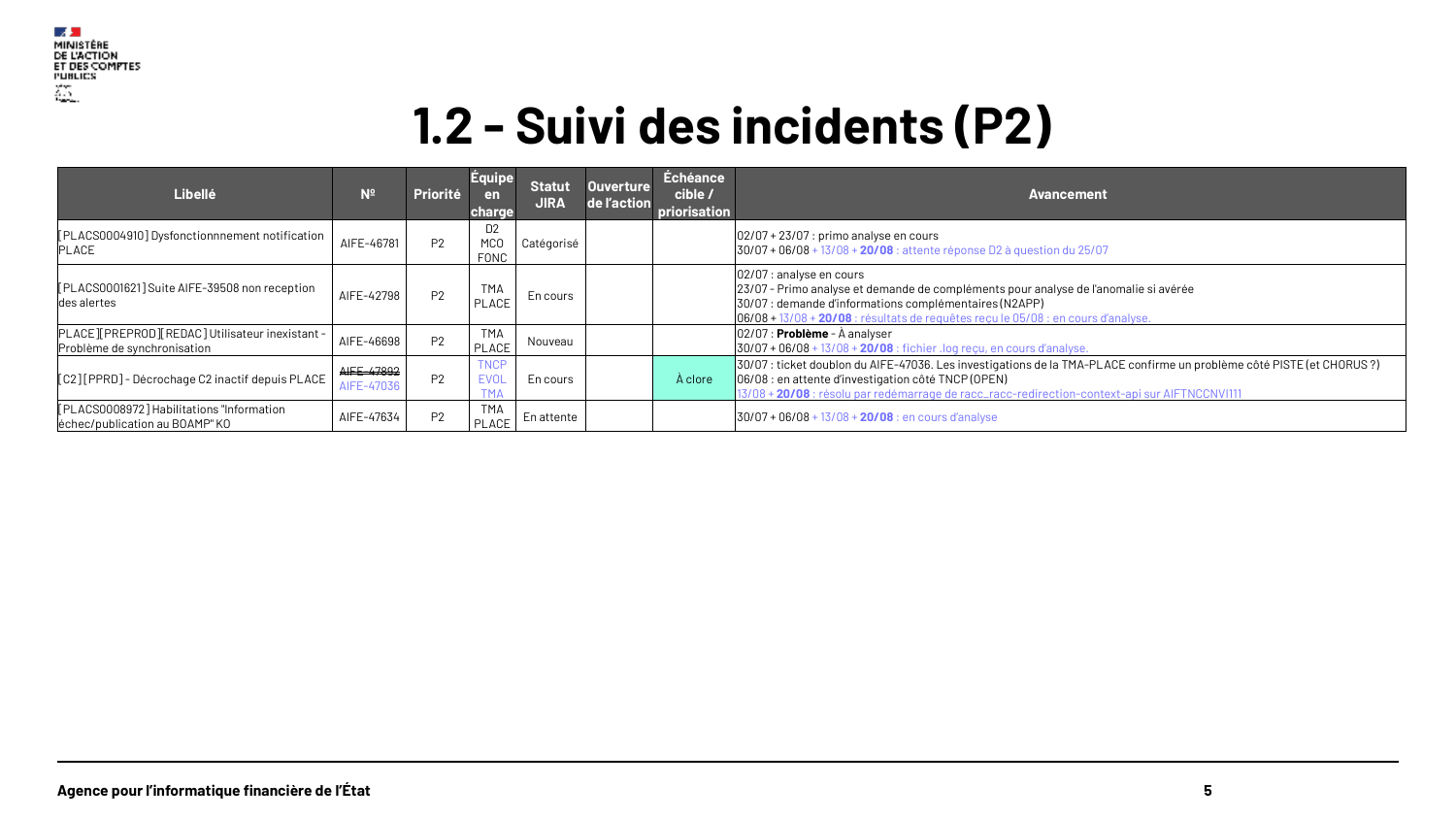

# 1.2 - Suivi des incidents (P2)
| Libellé | Nº | Priorité | Équipe en charge | Statut JIRA | Ouverture de l’action | Échéance cible / priorisation | Avancement |
| --- | --- | --- | --- | --- | --- | --- | --- |
| [PLACS0004910] Dysfonctionnnement notification PLACE | AIFE-46781 | P2 | D2 MCO FONC | Catégorisé |  |  | 02/07 + 23/07 : primo analyse en cours 30/07 + 06/08 + 13/08 + 20/08 : attente réponse D2 à question du 25/07 |
| [PLACS0001621] Suite AIFE-39508 non reception des alertes | AIFE-42798 | P2 | TMA PLACE | En cours |  |  | 02/07 : analyse en cours 23/07 - Primo analyse et demande de compléments pour analyse de l'anomalie si avérée 30/07 : demande d’informations complémentaires (N2APP) 06/08 + 13/08 + 20/08 : résultats de requêtes reçu le 05/08 : en cours d’analyse. |
| PLACE][PREPROD][REDAC] Utilisateur inexistant - Problème de synchronisation | AIFE-46698 | P2 | TMA PLACE | Nouveau |  |  | 02/07 : Problème - À analyser 30/07 + 06/08 + 13/08 + 20/08 : fichier .log reçu, en cours d’analyse. |
| [C2] [PPRD] - Décrochage C2 inactif depuis PLACE | AIFE-47892 AIFE-47036 | P2 | TNCP EVOL TMA | En cours |  | À clore | 30/07 : ticket doublon du AIFE-47036. Les investigations de la TMA-PLACE confirme un problème côté PISTE (et CHORUS ?) 06/08 : en attente d’investigation côté TNCP (OPEN) 13/08 + 20/08 : résolu par redémarrage de racc\_racc-redirection-context-api sur AIFTNCCNVI111 |
| [PLACS0008972] Habilitations "Information échec/publication au BOAMP" KO | AIFE-47634 | P2 | TMA PLACE | En attente |  |  | 30/07 + 06/08 + 13/08 + 20/08 : en cours d’analyse |
Agence pour l’informatique financière de l’État
5